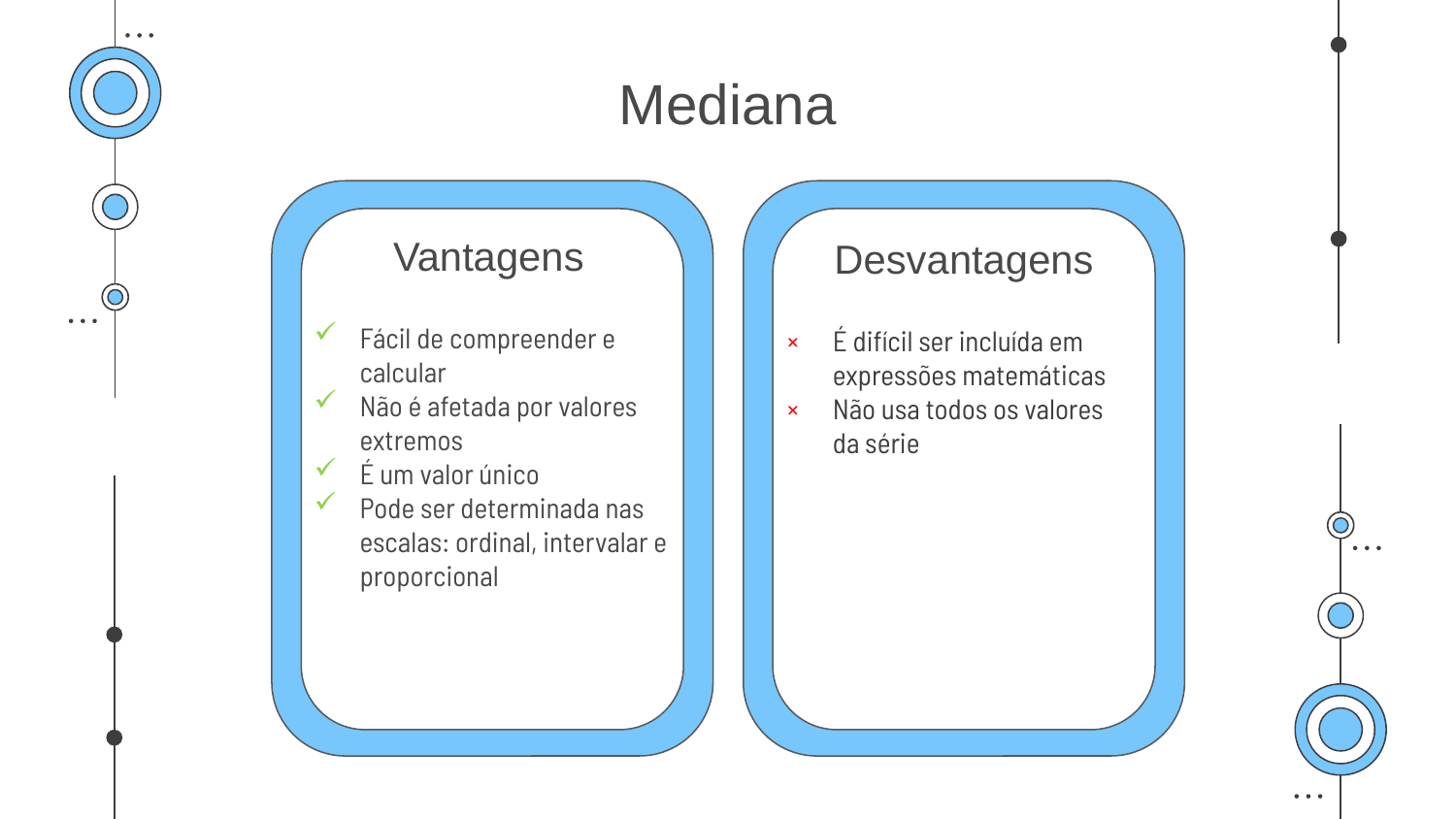

# Mediana

Desvantagens

Vantagens

É difícil ser incluída em expressões matemáticas
Não usa todos os valores da série
Fácil de compreender e calcular
Não é afetada por valores extremos
É um valor único
Pode ser determinada nas escalas: ordinal, intervalar e proporcional